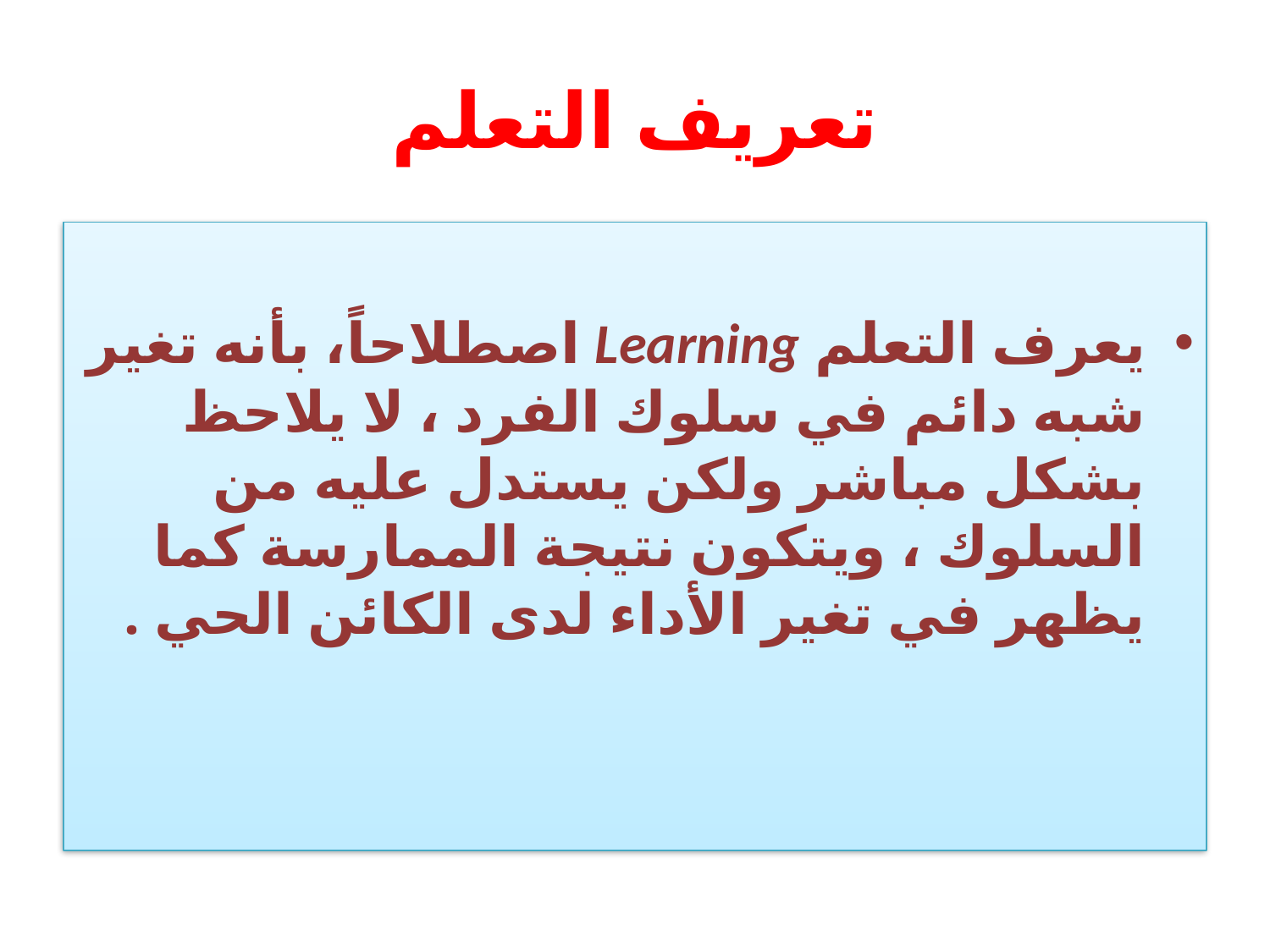

# تعريف التعلم

يعرف التعلم Learning اصطلاحاً، بأنه تغير شبه دائم في سلوك الفرد ، لا يلاحظ بشكل مباشر ولكن يستدل عليه من السلوك ، ويتكون نتيجة الممارسة كما يظهر في تغير الأداء لدى الكائن الحي .